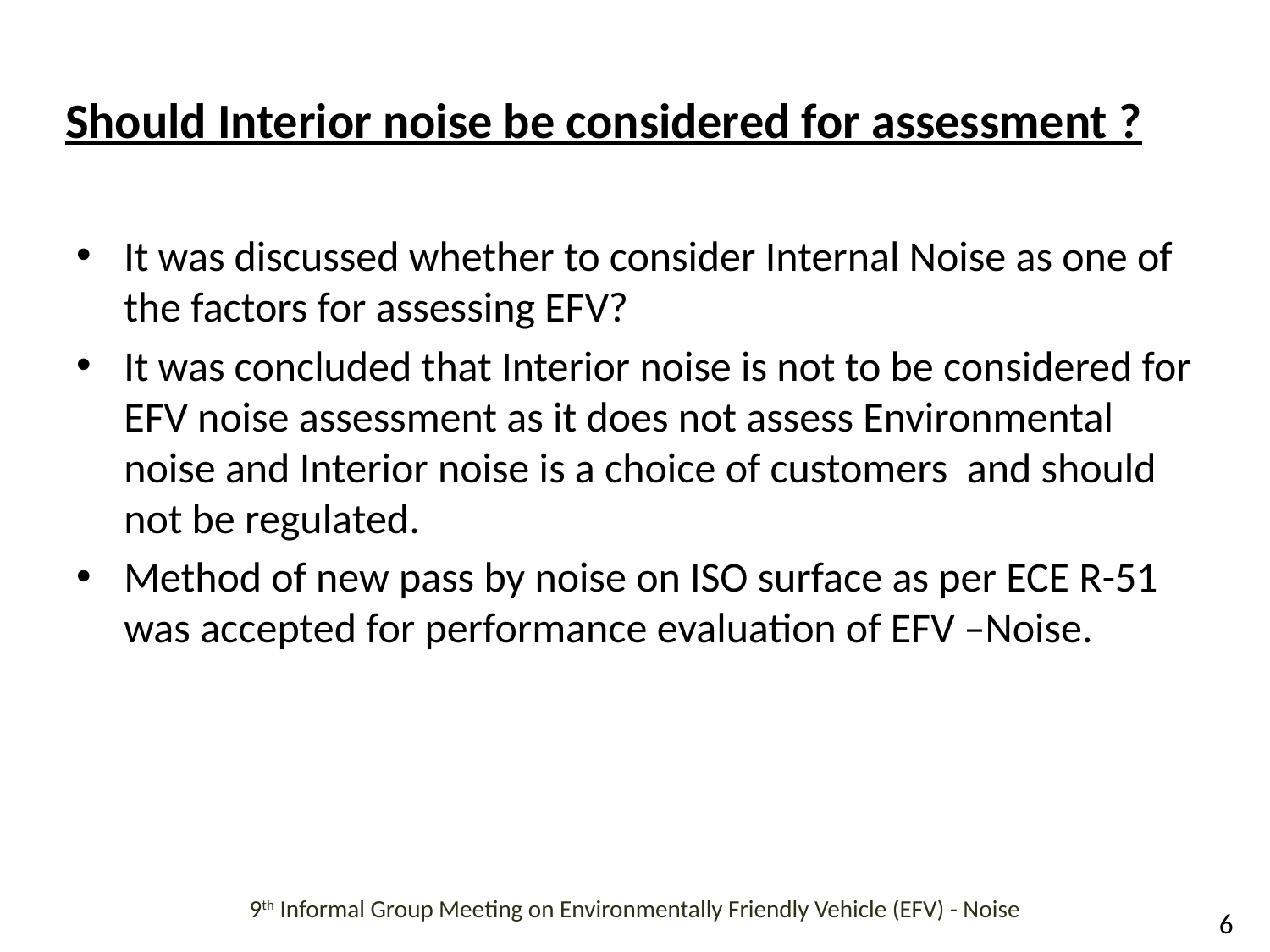

Should Interior noise be considered for assessment ?
It was discussed whether to consider Internal Noise as one of the factors for assessing EFV?
It was concluded that Interior noise is not to be considered for EFV noise assessment as it does not assess Environmental  noise and Interior noise is a choice of customers  and should not be regulated.
Method of new pass by noise on ISO surface as per ECE R-51 was accepted for performance evaluation of EFV –Noise.
9th Informal Group Meeting on Environmentally Friendly Vehicle (EFV) - Noise
6